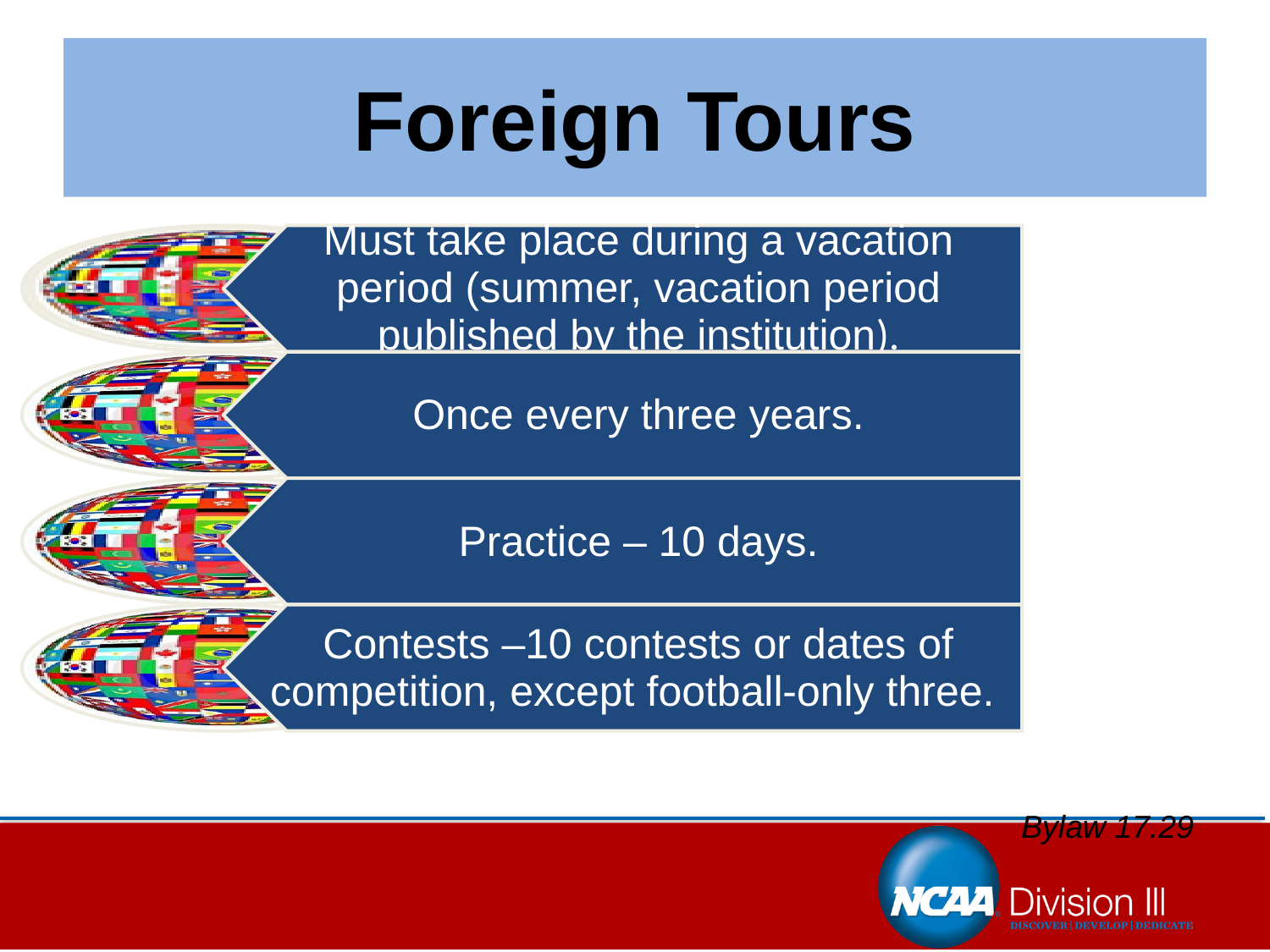

# Foreign Tours

Bylaw 17.29
Must take place during a vacation period (summer, vacation period published by the institution).
Once every three years.
Practice – 10 days.
Contests –10 contests or dates of competition, except football-only three.